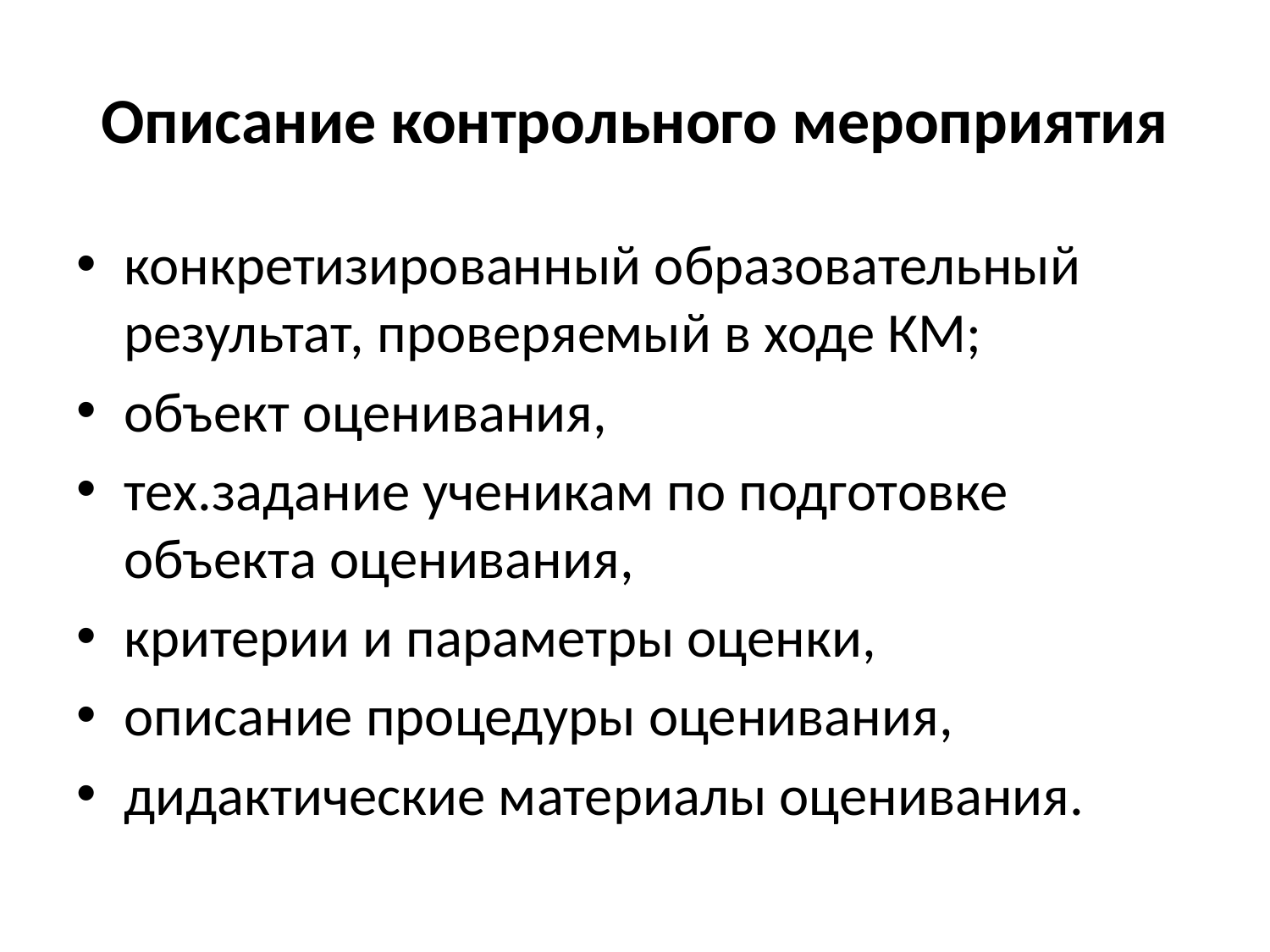

# Описание контрольного мероприятия
конкретизированный образовательный результат, проверяемый в ходе КМ;
объект оценивания,
тех.задание ученикам по подготовке объекта оценивания,
критерии и параметры оценки,
описание процедуры оценивания,
дидактические материалы оценивания.